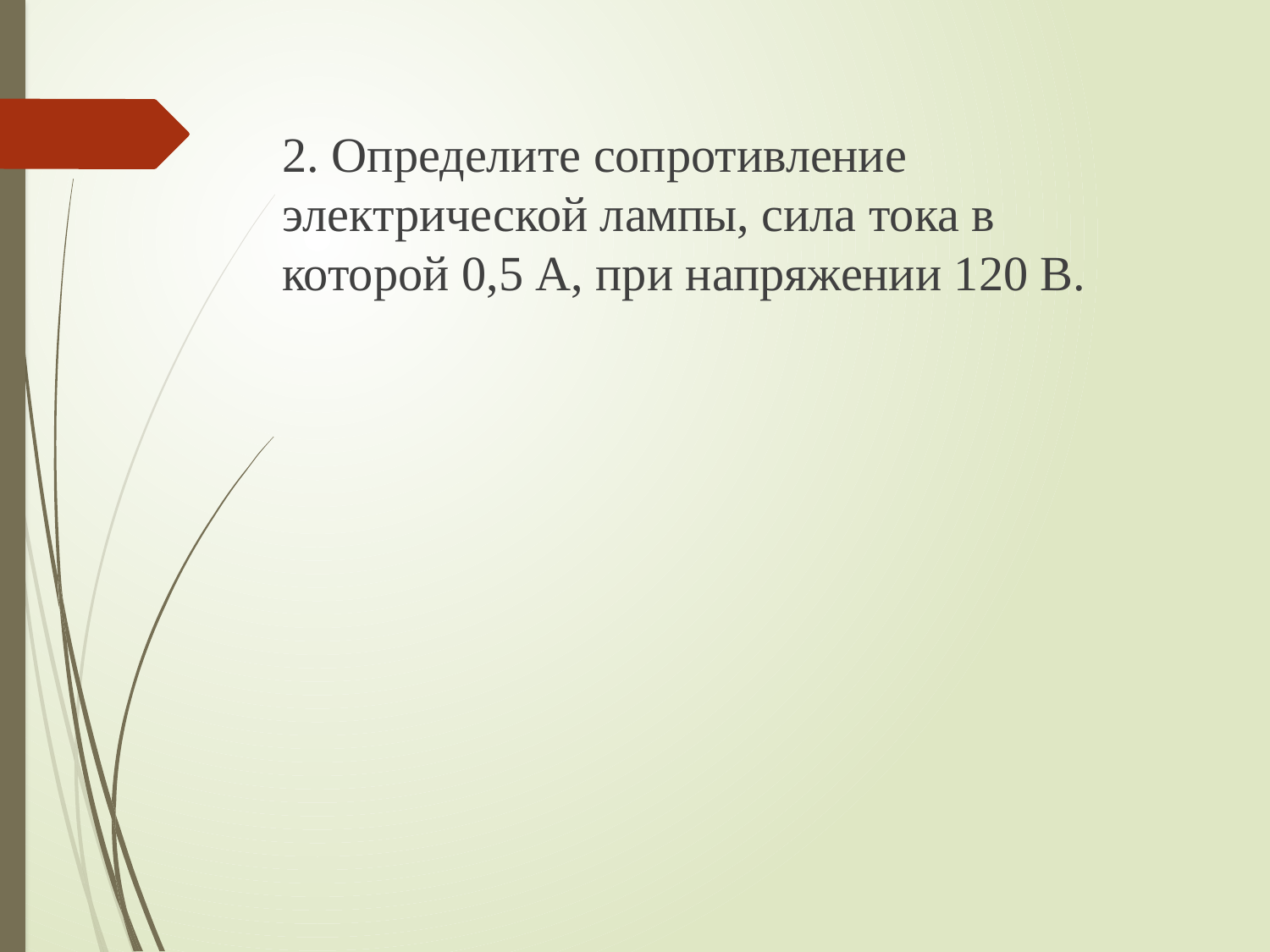

2. Определите сопротивление электрической лампы, сила тока в которой 0,5 А, при напряжении 120 В.